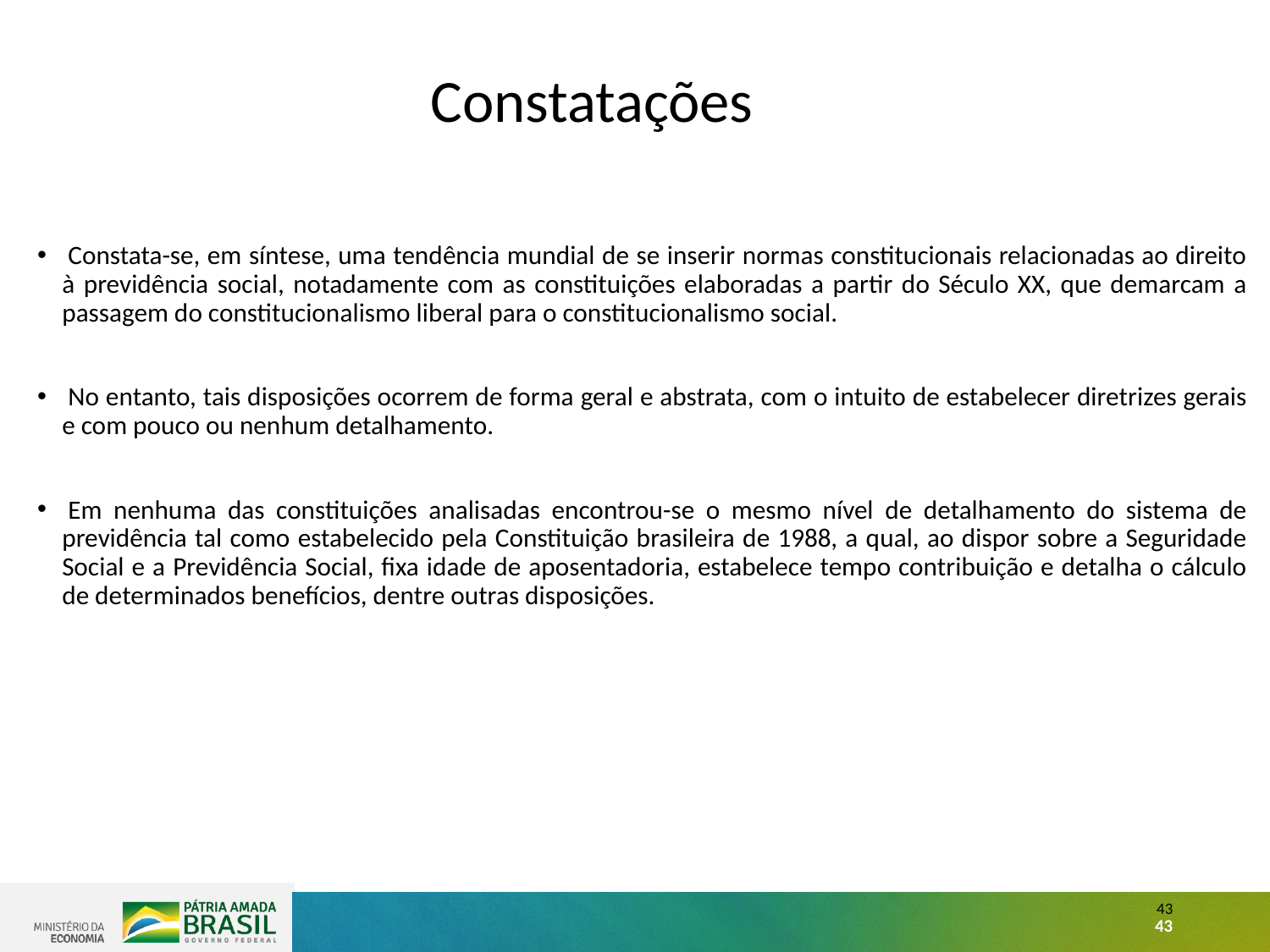

# Constatações

 Constata-se, em síntese, uma tendência mundial de se inserir normas constitucionais relacionadas ao direito à previdência social, notadamente com as constituições elaboradas a partir do Século XX, que demarcam a passagem do constitucionalismo liberal para o constitucionalismo social.

 No entanto, tais disposições ocorrem de forma geral e abstrata, com o intuito de estabelecer diretrizes gerais e com pouco ou nenhum detalhamento.

 Em nenhuma das constituições analisadas encontrou-se o mesmo nível de detalhamento do sistema de previdência tal como estabelecido pela Constituição brasileira de 1988, a qual, ao dispor sobre a Seguridade Social e a Previdência Social, fixa idade de aposentadoria, estabelece tempo contribuição e detalha o cálculo de determinados benefícios, dentre outras disposições.

43